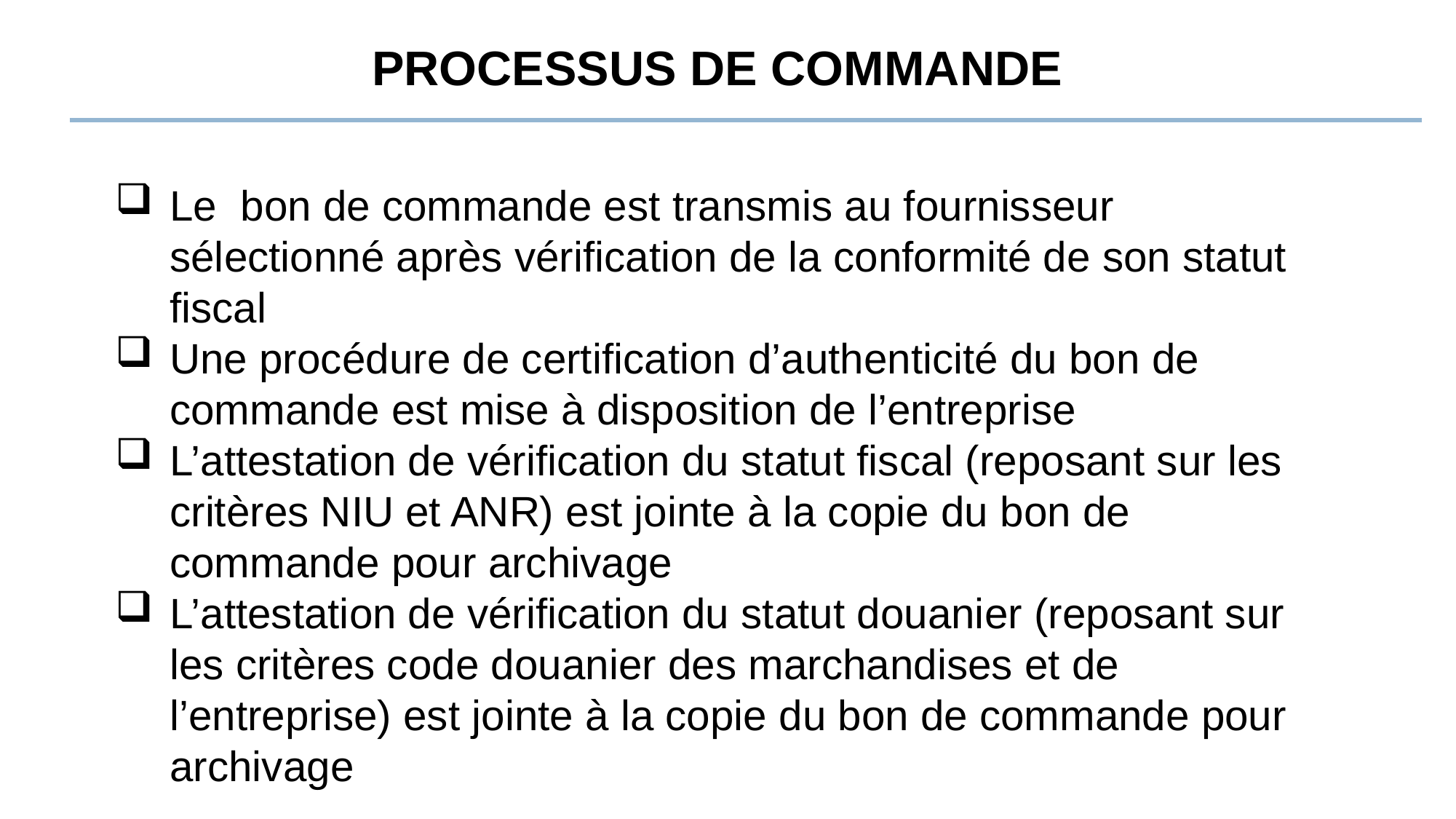

PROCESSUS DE COMMANDE

Le  bon de commande est transmis au fournisseur sélectionné après vérification de la conformité de son statut fiscal
Une procédure de certification d’authenticité du bon de commande est mise à disposition de l’entreprise
L’attestation de vérification du statut fiscal (reposant sur les critères NIU et ANR) est jointe à la copie du bon de commande pour archivage
L’attestation de vérification du statut douanier (reposant sur les critères code douanier des marchandises et de l’entreprise) est jointe à la copie du bon de commande pour archivage